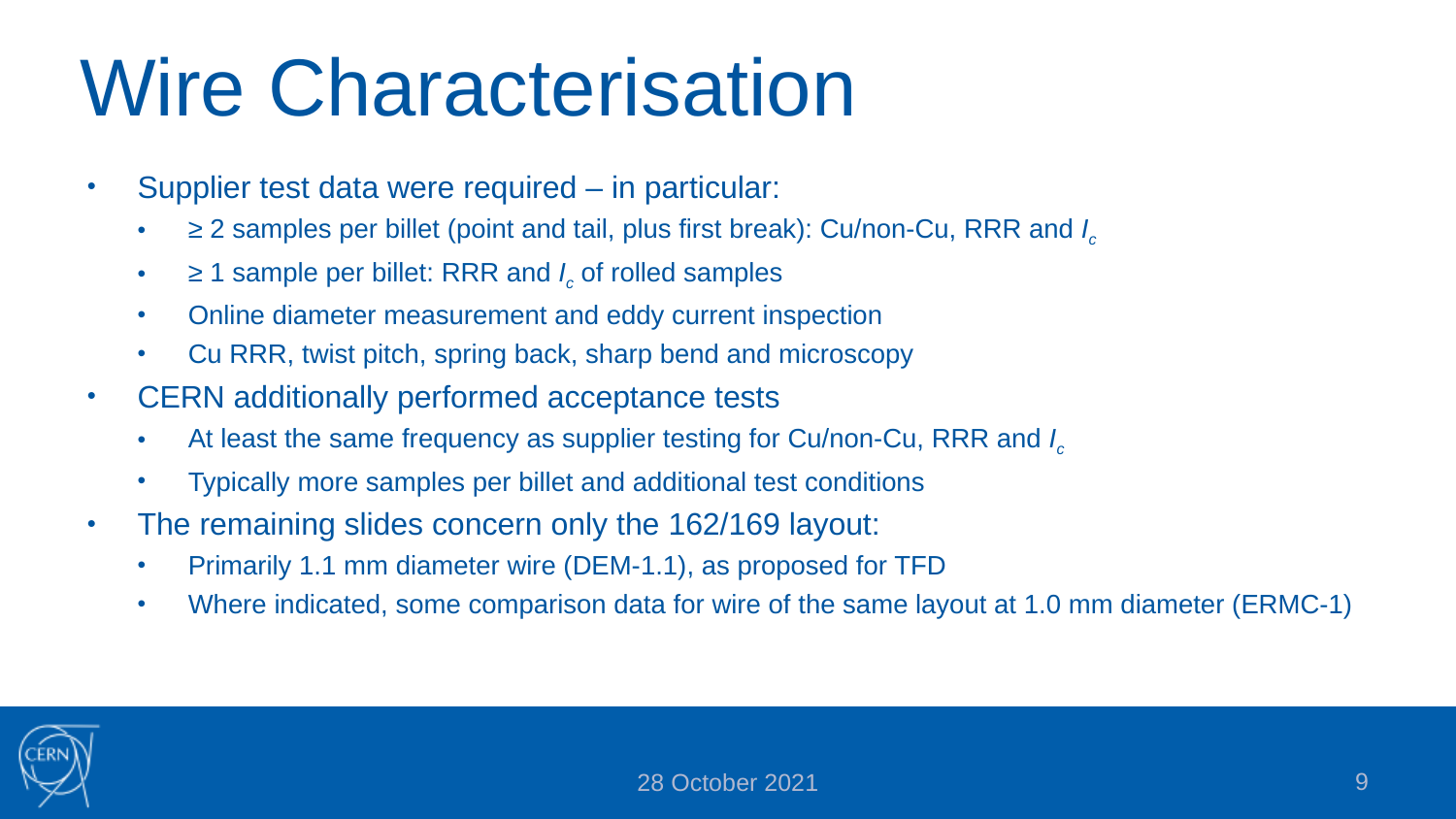

# Wire Characterisation
Supplier test data were required – in particular:
≥ 2 samples per billet (point and tail, plus first break): Cu/non-Cu, RRR and Ic
≥ 1 sample per billet: RRR and Ic of rolled samples
Online diameter measurement and eddy current inspection
Cu RRR, twist pitch, spring back, sharp bend and microscopy
CERN additionally performed acceptance tests
At least the same frequency as supplier testing for Cu/non-Cu, RRR and Ic
Typically more samples per billet and additional test conditions
The remaining slides concern only the 162/169 layout:
Primarily 1.1 mm diameter wire (DEM-1.1), as proposed for TFD
Where indicated, some comparison data for wire of the same layout at 1.0 mm diameter (ERMC-1)
9
28 October 2021